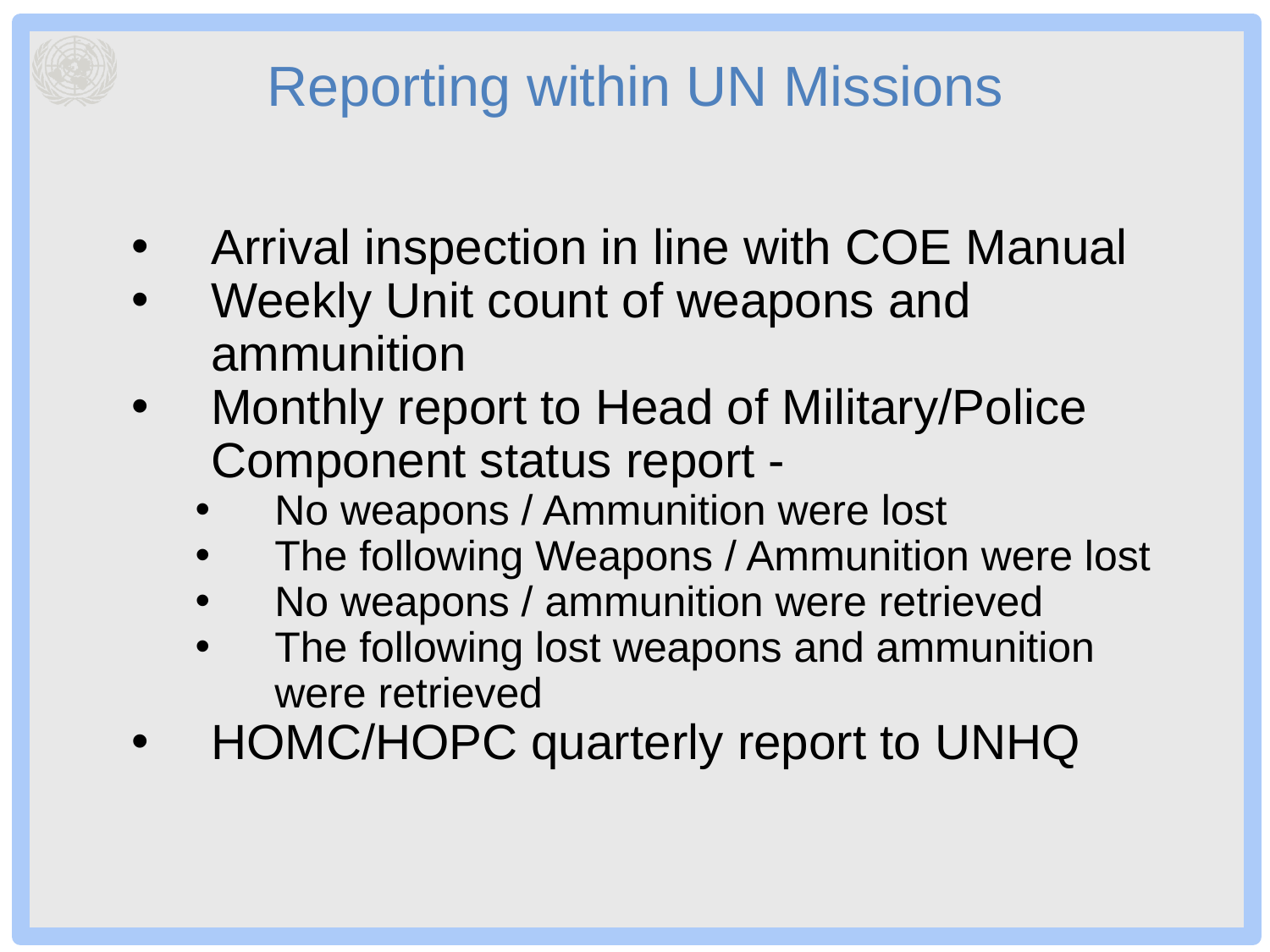

# Reporting within UN Missions
Arrival inspection in line with COE Manual
Weekly Unit count of weapons and ammunition
Monthly report to Head of Military/Police Component status report -
No weapons / Ammunition were lost
The following Weapons / Ammunition were lost
No weapons / ammunition were retrieved
The following lost weapons and ammunition were retrieved
HOMC/HOPC quarterly report to UNHQ